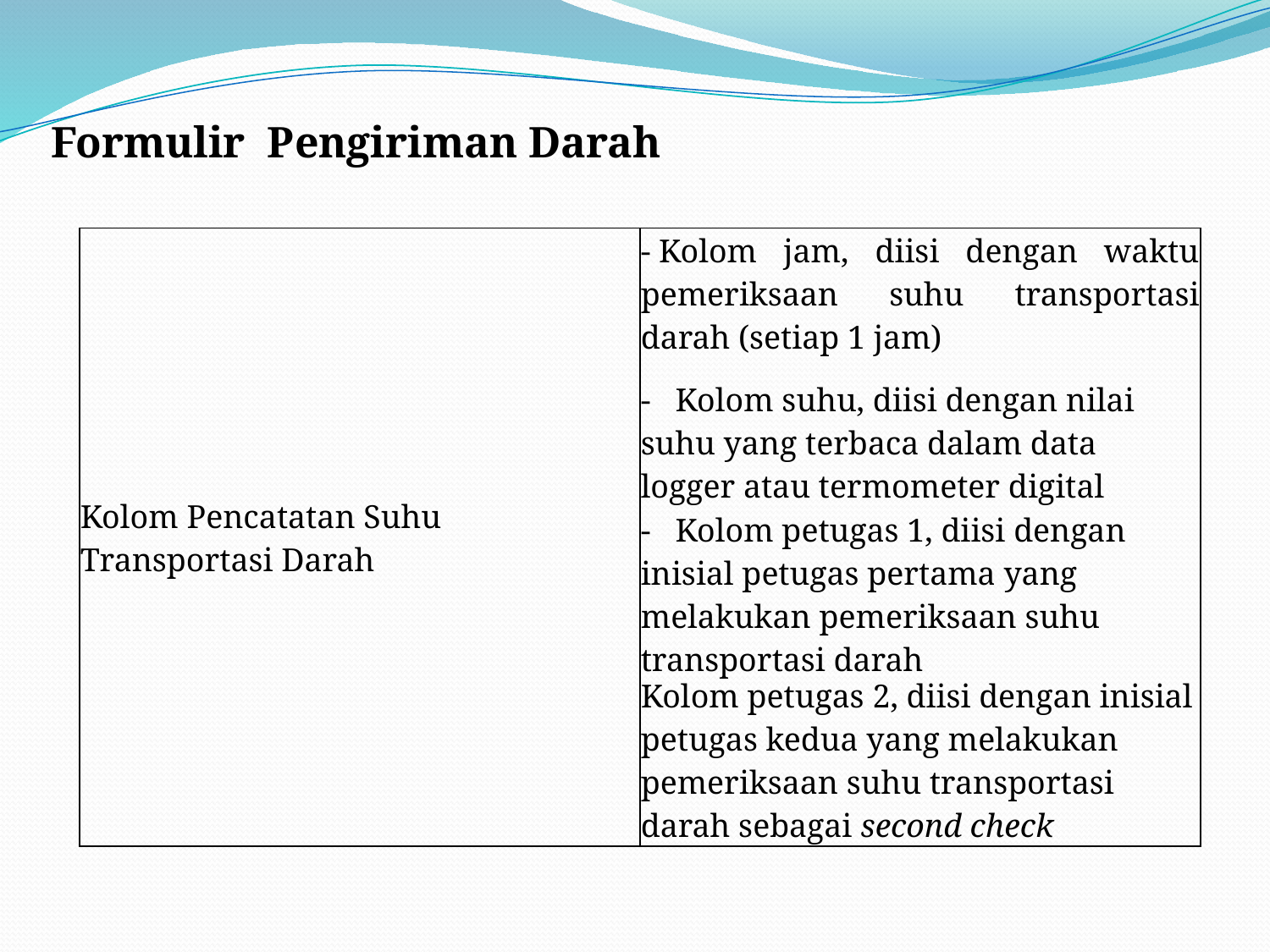

Formulir  Pengiriman Darah
| Kolom Pencatatan Suhu Transportasi Darah | - Kolom jam, diisi dengan waktu pemeriksaan suhu transportasi darah (setiap 1 jam) |
| --- | --- |
|  | -   Kolom suhu, diisi dengan nilai suhu yang terbaca dalam data logger atau termometer digital |
|  | -   Kolom petugas 1, diisi dengan inisial petugas pertama yang melakukan pemeriksaan suhu transportasi darah |
|  | Kolom petugas 2, diisi dengan inisial petugas kedua yang melakukan pemeriksaan suhu transportasi darah sebagai second check |